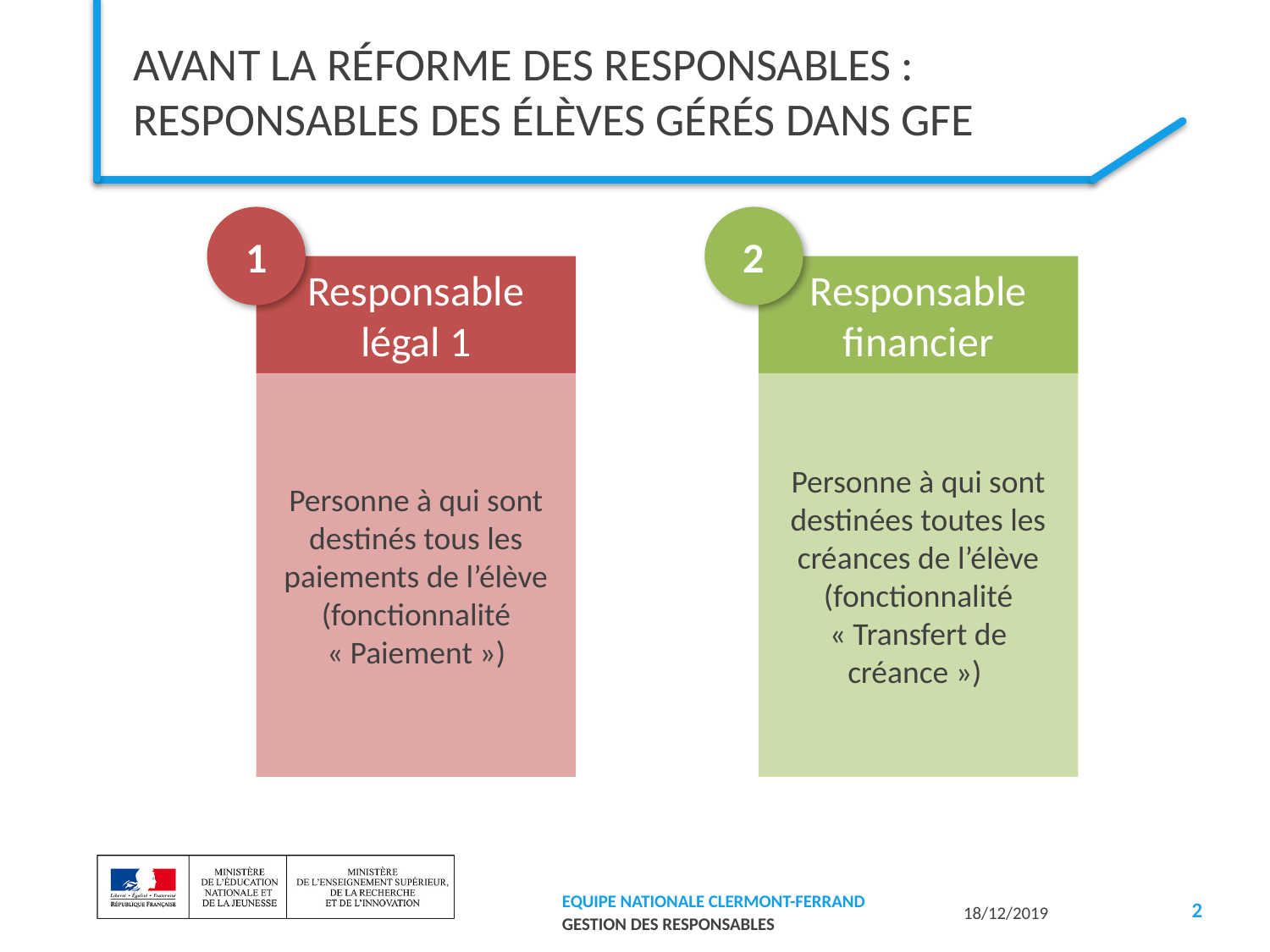

# avant la réforme des responsables : Responsables des élèves gérés dans GFE
1
Responsable légal 1
Personne à qui sont destinés tous les paiements de l’élève (fonctionnalité « Paiement »)
2
Responsable financier
Personne à qui sont destinées toutes les créances de l’élève (fonctionnalité « Transfert de créance »)
2